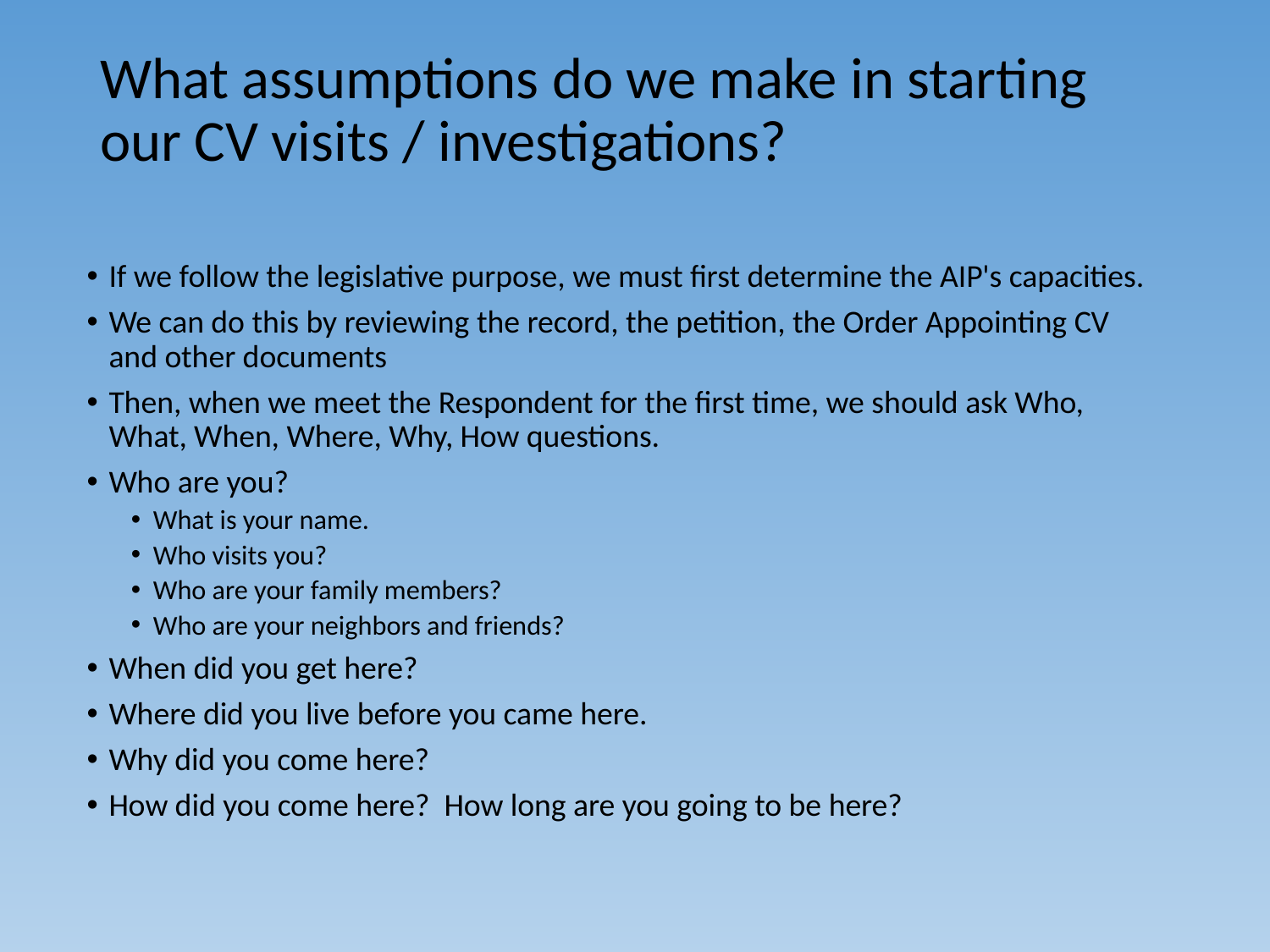

# What assumptions do we make in starting our CV visits / investigations?
If we follow the legislative purpose, we must first determine the AIP's capacities.
We can do this by reviewing the record, the petition, the Order Appointing CV and other documents
Then, when we meet the Respondent for the first time, we should ask Who, What, When, Where, Why, How questions.
Who are you?
What is your name.
Who visits you?
Who are your family members?
Who are your neighbors and friends?
When did you get here?
Where did you live before you came here.
Why did you come here?
How did you come here?  How long are you going to be here?